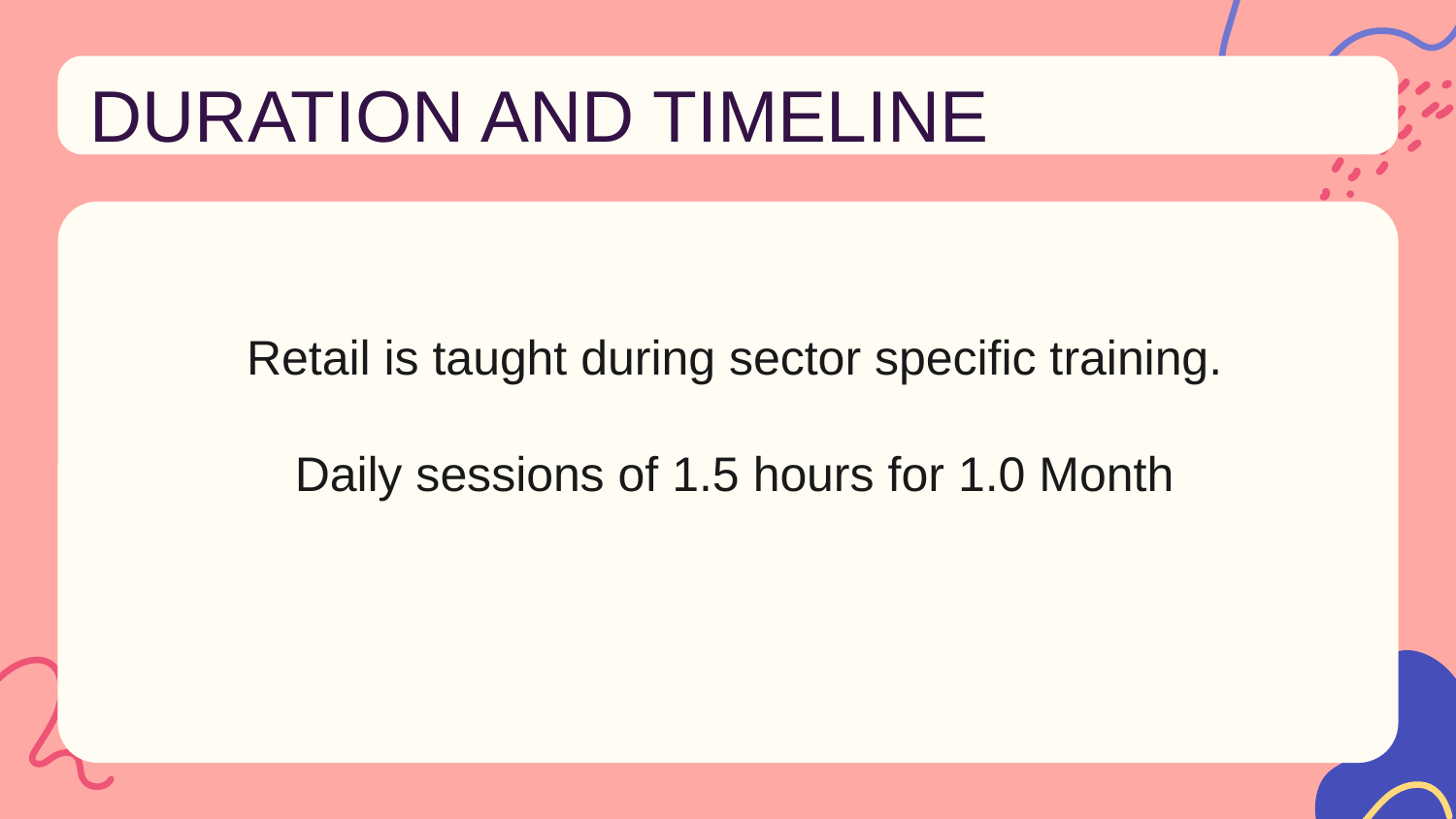

DURATION AND TIMELINE
Retail is taught during sector specific training.
Daily sessions of 1.5 hours for 1.0 Month